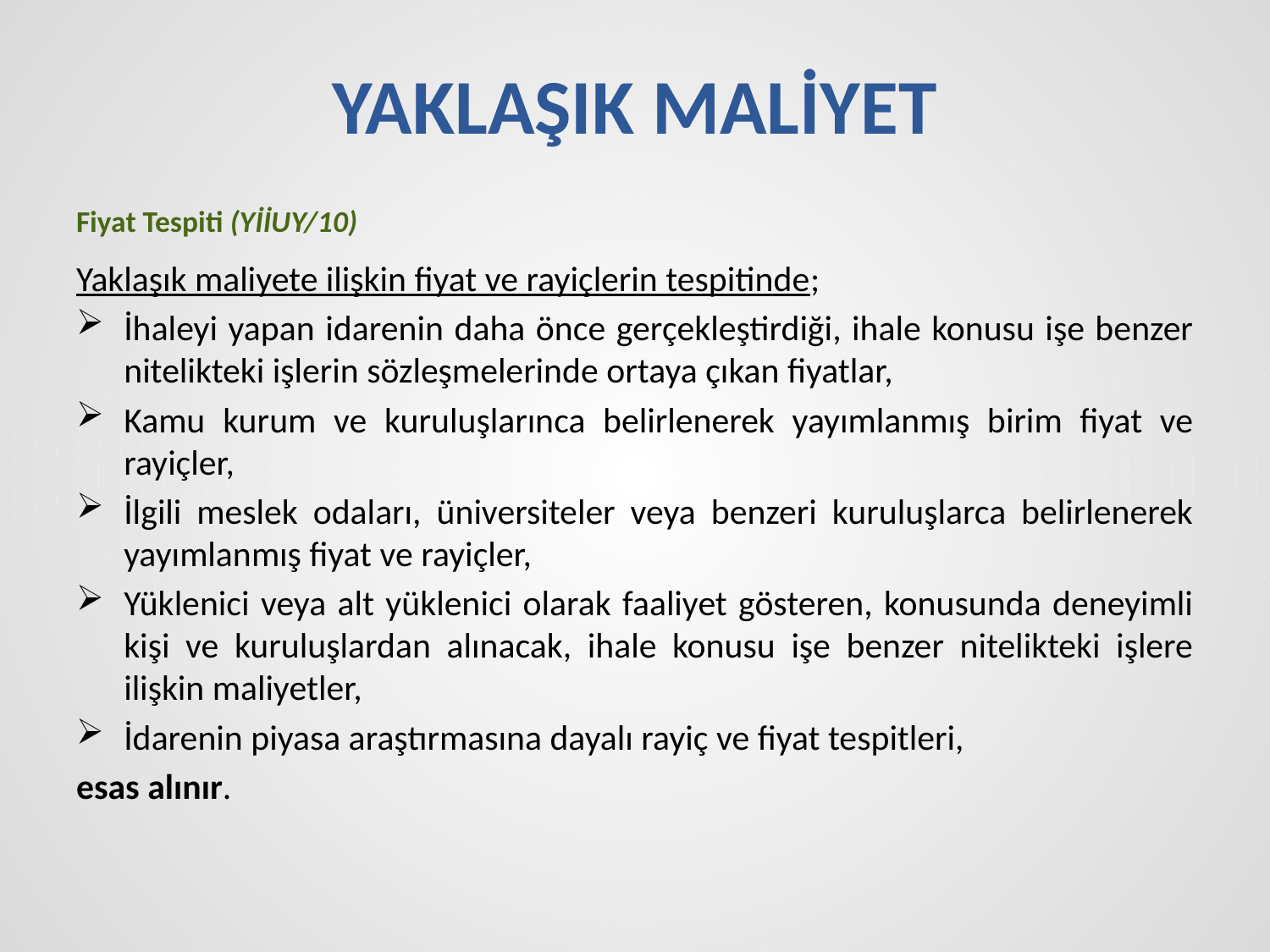

# YAKLAŞIK MALİYET
Fiyat Tespiti (YİİUY/10)
Yaklaşık maliyete ilişkin fiyat ve rayiçlerin tespitinde;
İhaleyi yapan idarenin daha önce gerçekleştirdiği, ihale konusu işe benzer nitelikteki işlerin sözleşmelerinde ortaya çıkan fiyatlar,
Kamu kurum ve kuruluşlarınca belirlenerek yayımlanmış birim fiyat ve rayiçler,
İlgili meslek odaları, üniversiteler veya benzeri kuruluşlarca belirlenerek yayımlanmış fiyat ve rayiçler,
Yüklenici veya alt yüklenici olarak faaliyet gösteren, konusunda deneyimli kişi ve kuruluşlardan alınacak, ihale konusu işe benzer nitelikteki işlere ilişkin maliyetler,
İdarenin piyasa araştırmasına dayalı rayiç ve fiyat tespitleri,
esas alınır.